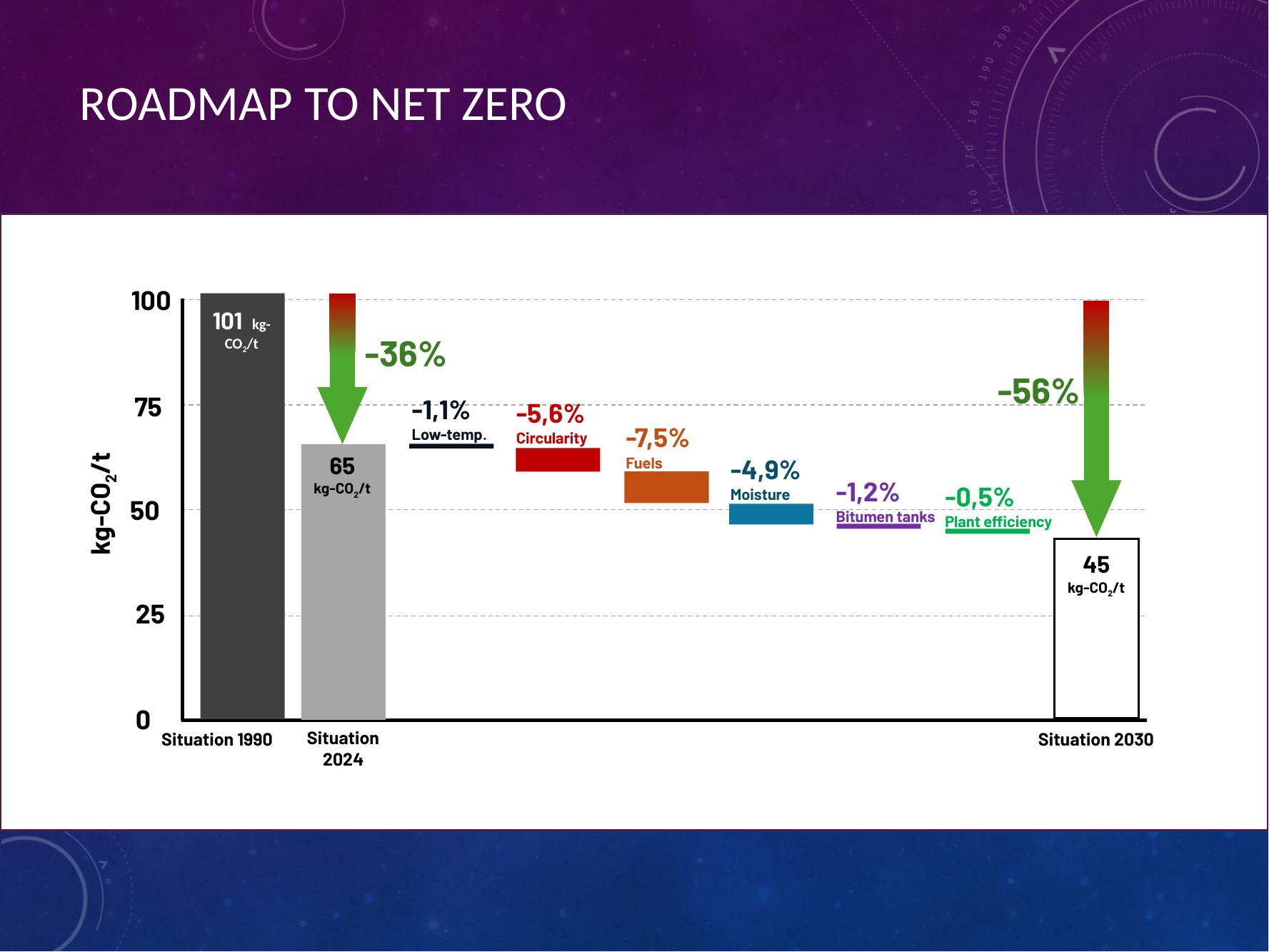

# Roadmap to Net Zero

100

101  kg-CO2/t

-36%
-56%
75
-1,1%
Low-temp.
-5,6%
Circularity
-7,5%
Fuels

65
kg-CO2/t

-4,9%
Moisture

-1,2%
Bitumen tanks

kg-CO2/t
-0,5%
Plant efficiency
50

45
kg-CO2/t
25
0
Situation 2024
Situation 1990
Situation 2030